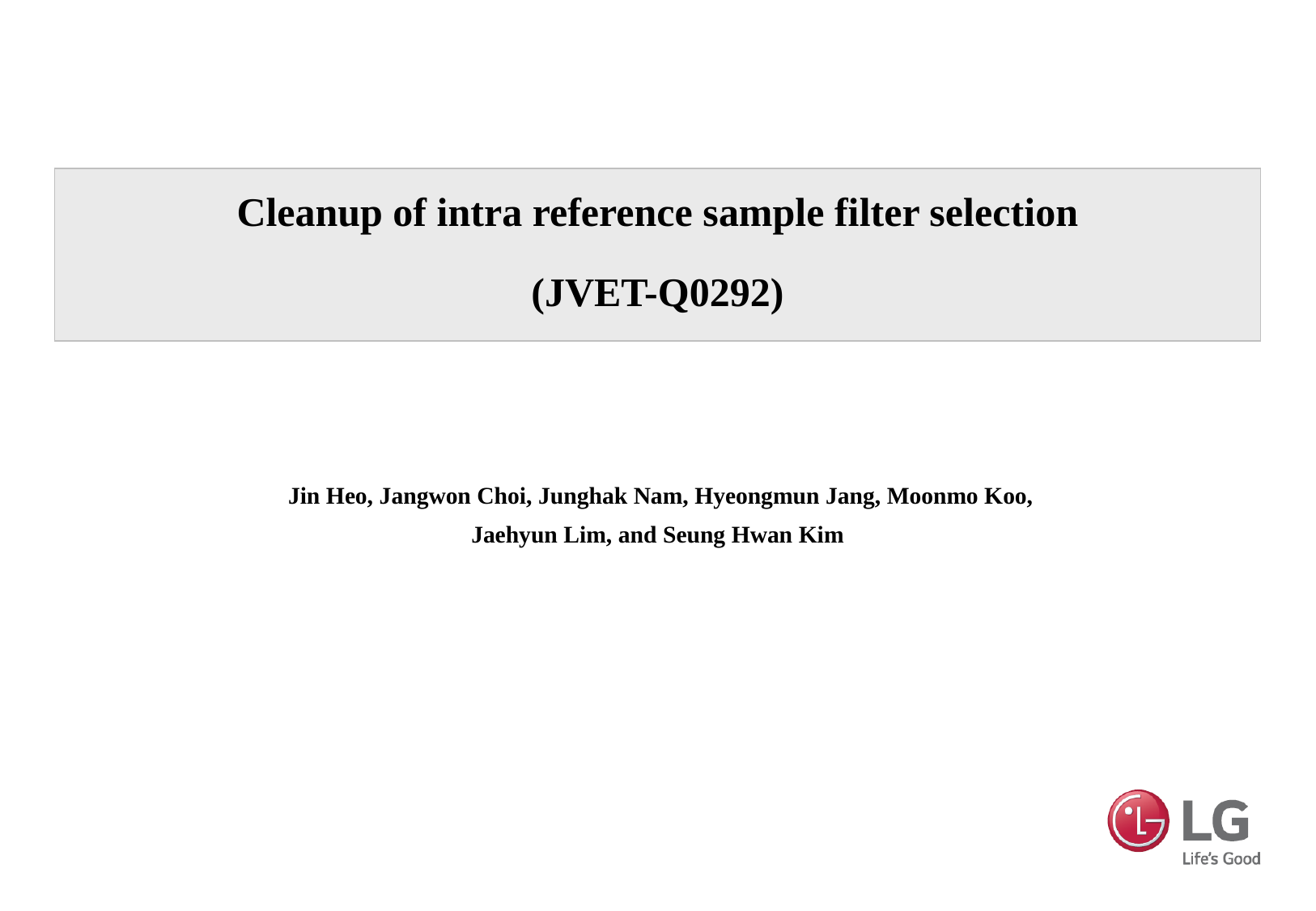

# Cleanup of intra reference sample filter selection (JVET-Q0292)
  Jin Heo, Jangwon Choi, Junghak Nam, Hyeongmun Jang, Moonmo Koo,
Jaehyun Lim, and Seung Hwan Kim